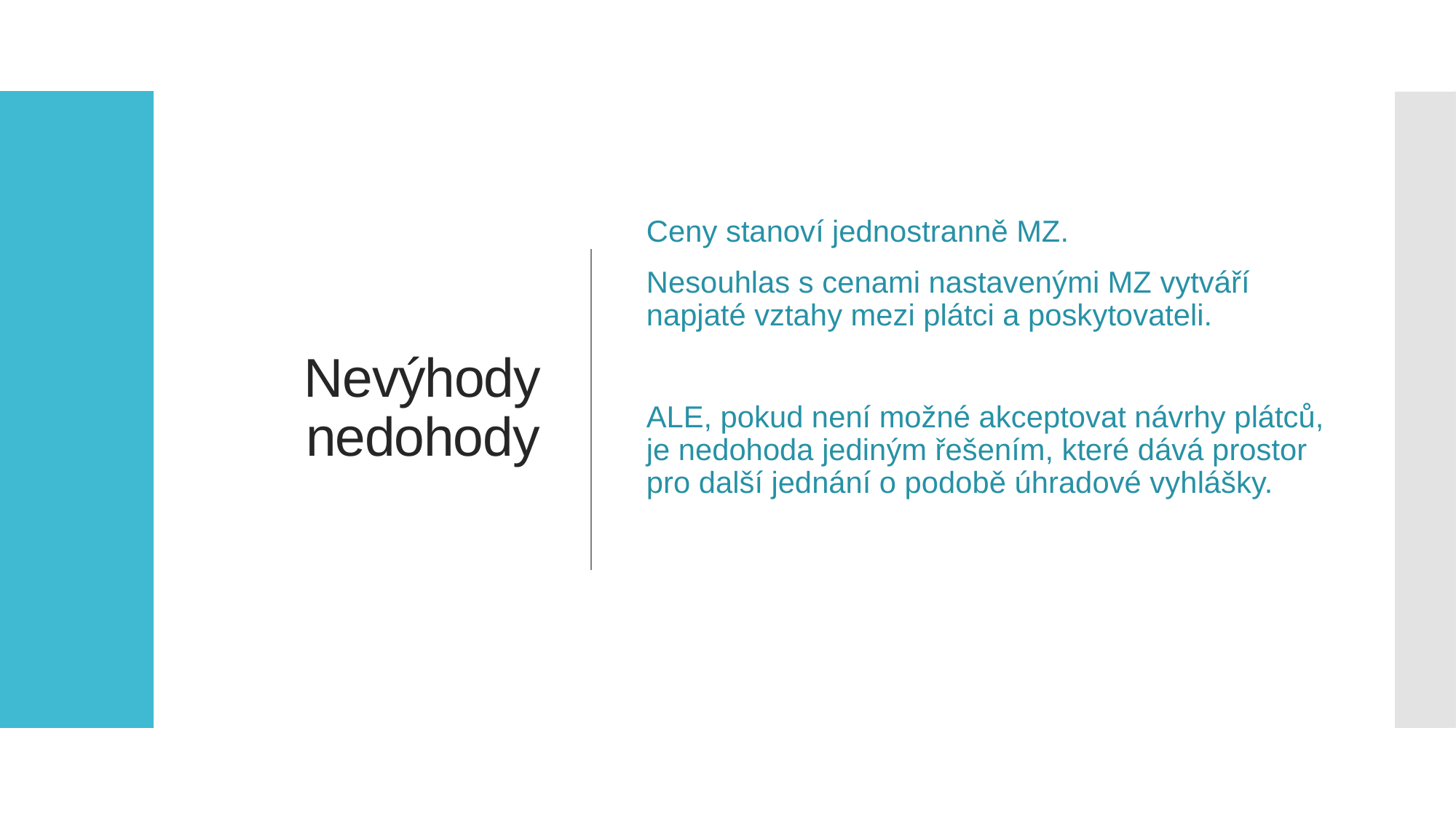

# Nevýhody nedohody
Ceny stanoví jednostranně MZ.
Nesouhlas s cenami nastavenými MZ vytváří napjaté vztahy mezi plátci a poskytovateli.

ALE, pokud není možné akceptovat návrhy plátců, je nedohoda jediným řešením, které dává prostor pro další jednání o podobě úhradové vyhlášky.